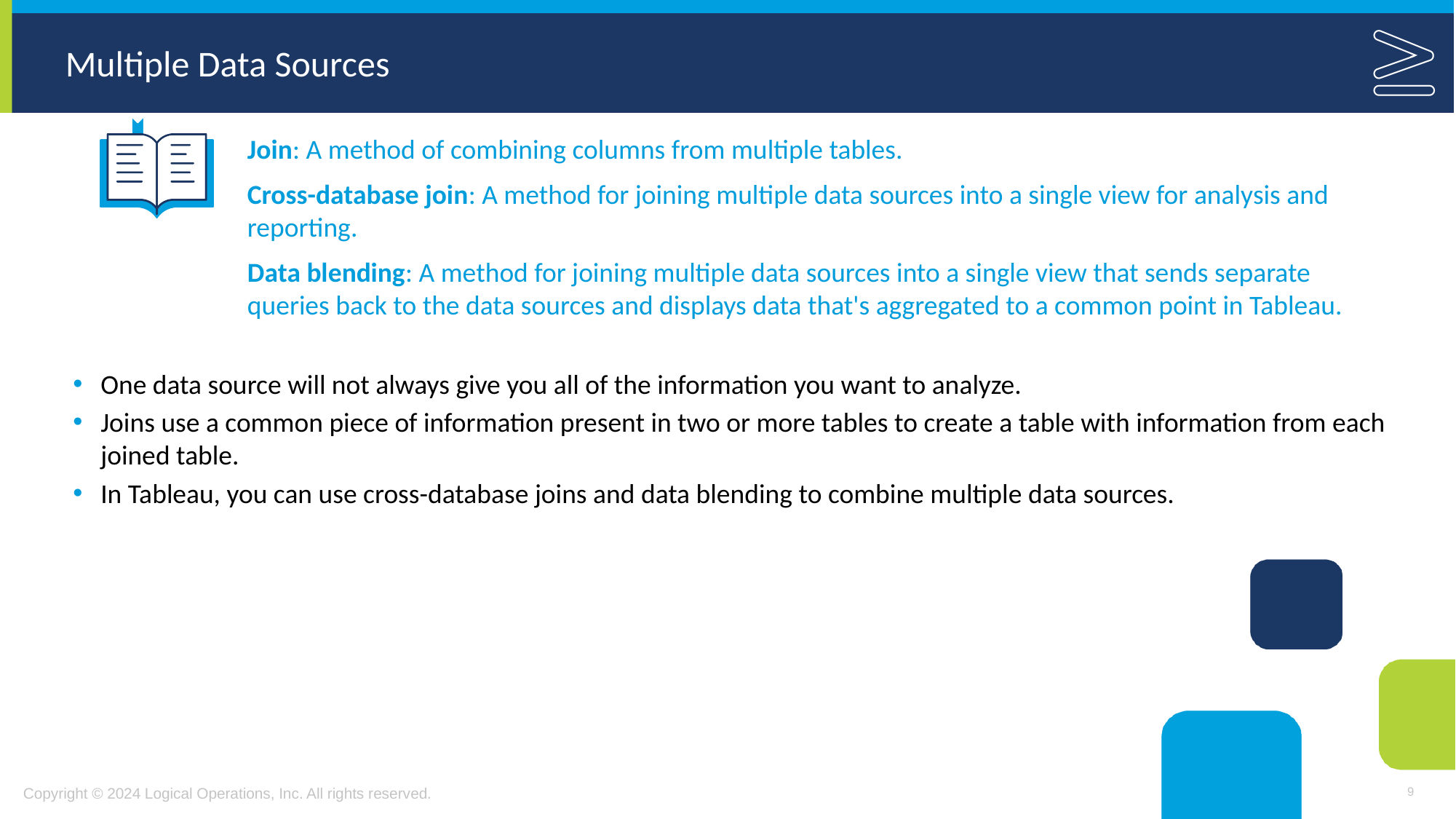

# Multiple Data Sources
Join: A method of combining columns from multiple tables.
Cross-database join: A method for joining multiple data sources into a single view for analysis and reporting.
Data blending: A method for joining multiple data sources into a single view that sends separate queries back to the data sources and displays data that's aggregated to a common point in Tableau.
One data source will not always give you all of the information you want to analyze.
Joins use a common piece of information present in two or more tables to create a table with information from each joined table.
In Tableau, you can use cross-database joins and data blending to combine multiple data sources.
9